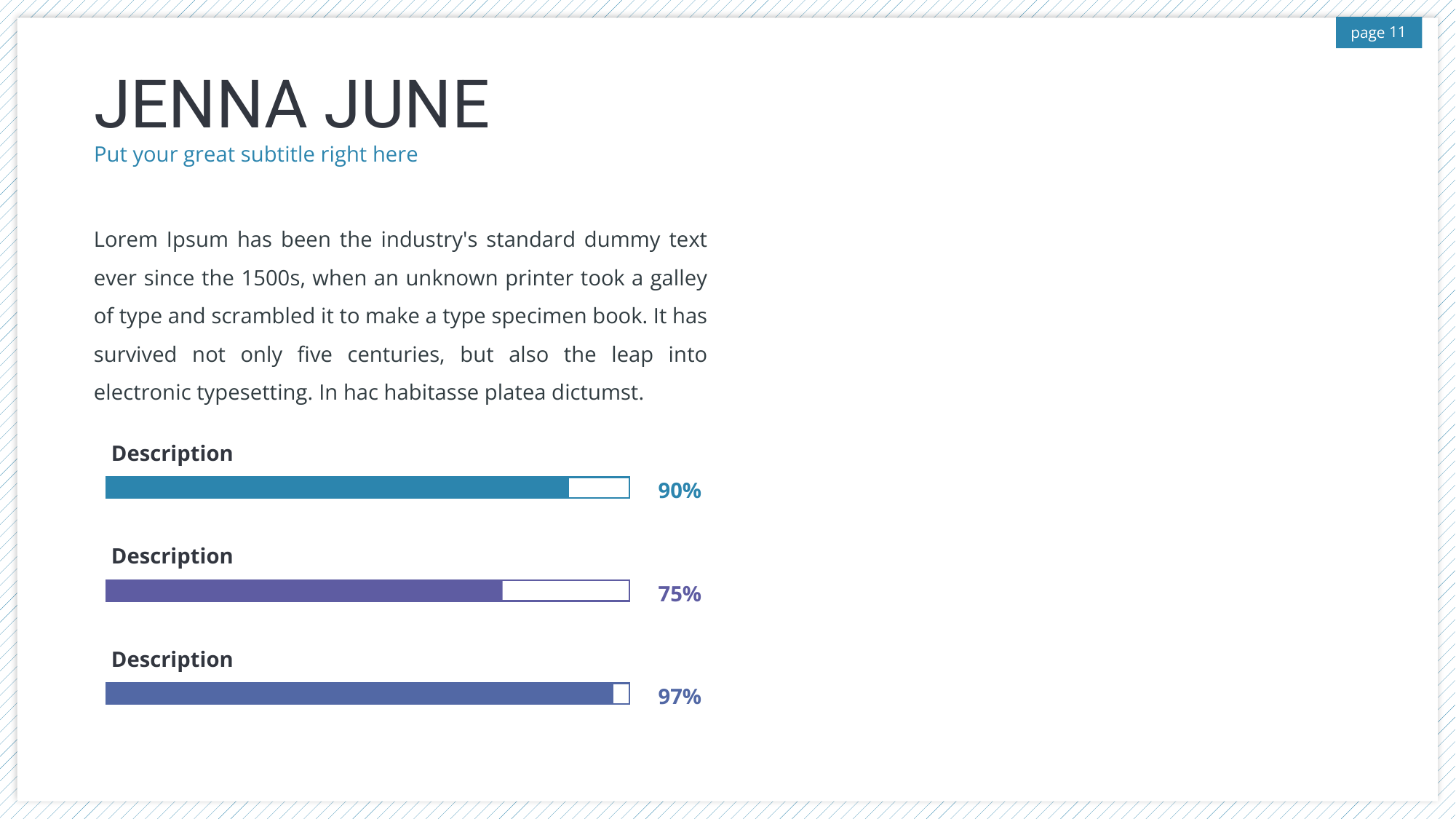

11
# JENNA JUNE

Put your great subtitle right here
Lorem Ipsum has been the industry's standard dummy text ever since the 1500s, when an unknown printer took a galley of type and scrambled it to make a type specimen book. It has survived not only five centuries, but also the leap into electronic typesetting. In hac habitasse platea dictumst.
Description
90%

Description
75%

Description
97%